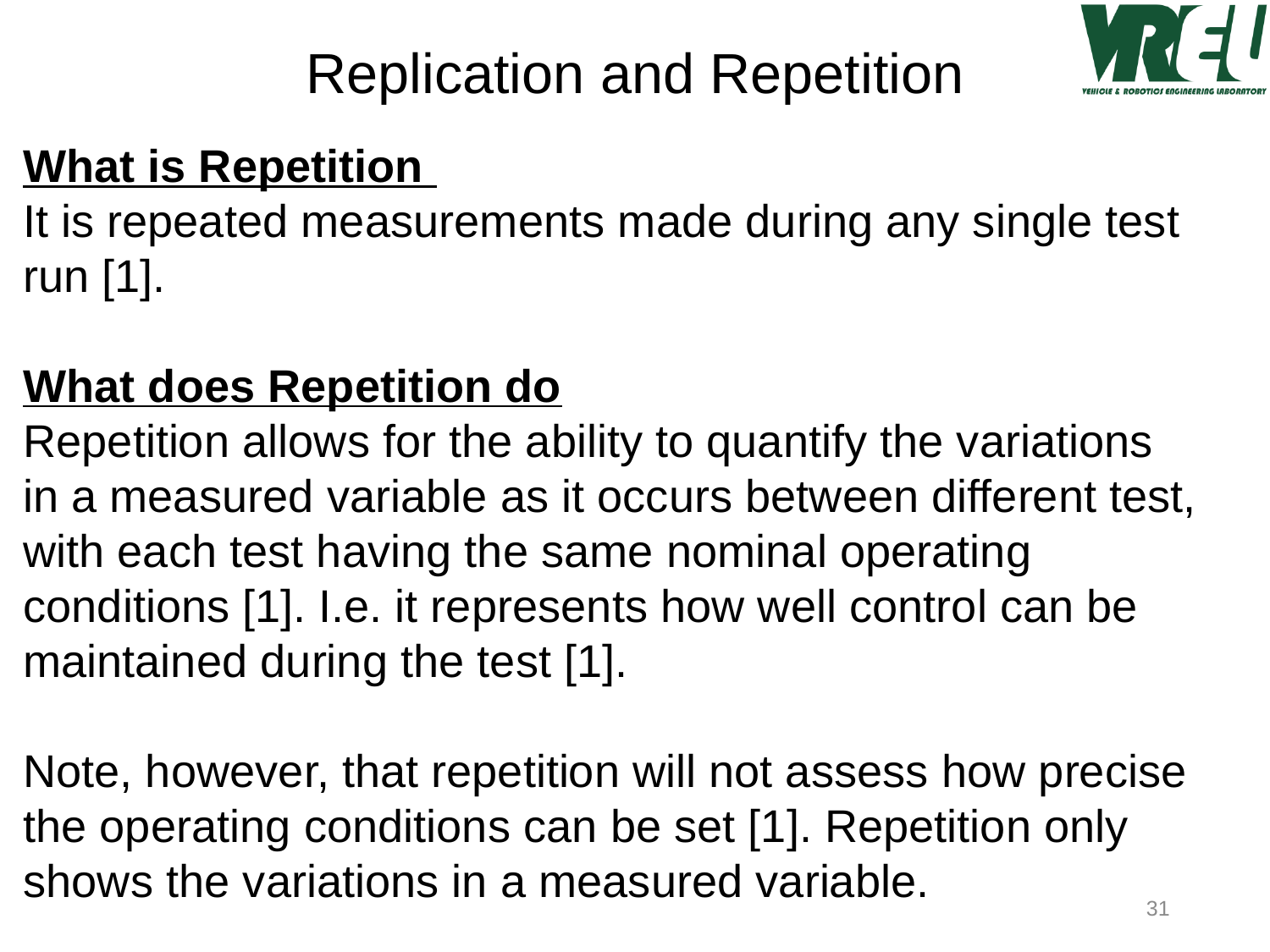

Replication and Repetition
What is Repetition
It is repeated measurements made during any single test run [1].

What does Repetition do
Repetition allows for the ability to quantify the variations in a measured variable as it occurs between different test, with each test having the same nominal operating conditions [1]. I.e. it represents how well control can be maintained during the test [1].

Note, however, that repetition will not assess how precise the operating conditions can be set [1]. Repetition only shows the variations in a measured variable.

31